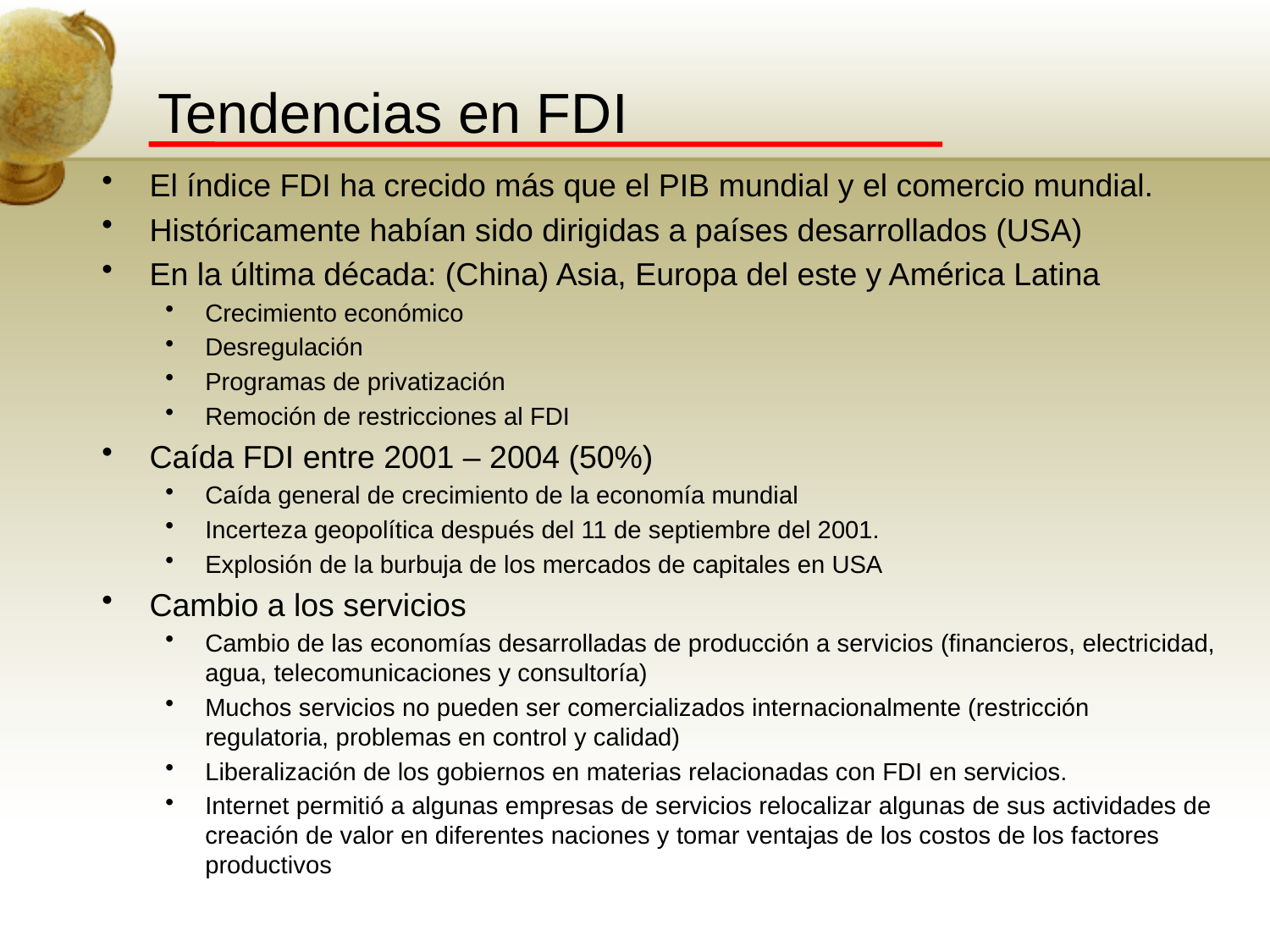

# Tendencias en FDI

El índice FDI ha crecido más que el PIB mundial y el comercio mundial.
Históricamente habían sido dirigidas a países desarrollados (USA)
En la última década: (China) Asia, Europa del este y América Latina
Crecimiento económico
Desregulación
Programas de privatización
Remoción de restricciones al FDI
Caída FDI entre 2001 – 2004 (50%)
Caída general de crecimiento de la economía mundial
Incerteza geopolítica después del 11 de septiembre del 2001.
Explosión de la burbuja de los mercados de capitales en USA
Cambio a los servicios
Cambio de las economías desarrolladas de producción a servicios (financieros, electricidad, agua, telecomunicaciones y consultoría)
Muchos servicios no pueden ser comercializados internacionalmente (restricción regulatoria, problemas en control y calidad)
Liberalización de los gobiernos en materias relacionadas con FDI en servicios.
Internet permitió a algunas empresas de servicios relocalizar algunas de sus actividades de creación de valor en diferentes naciones y tomar ventajas de los costos de los factores productivos